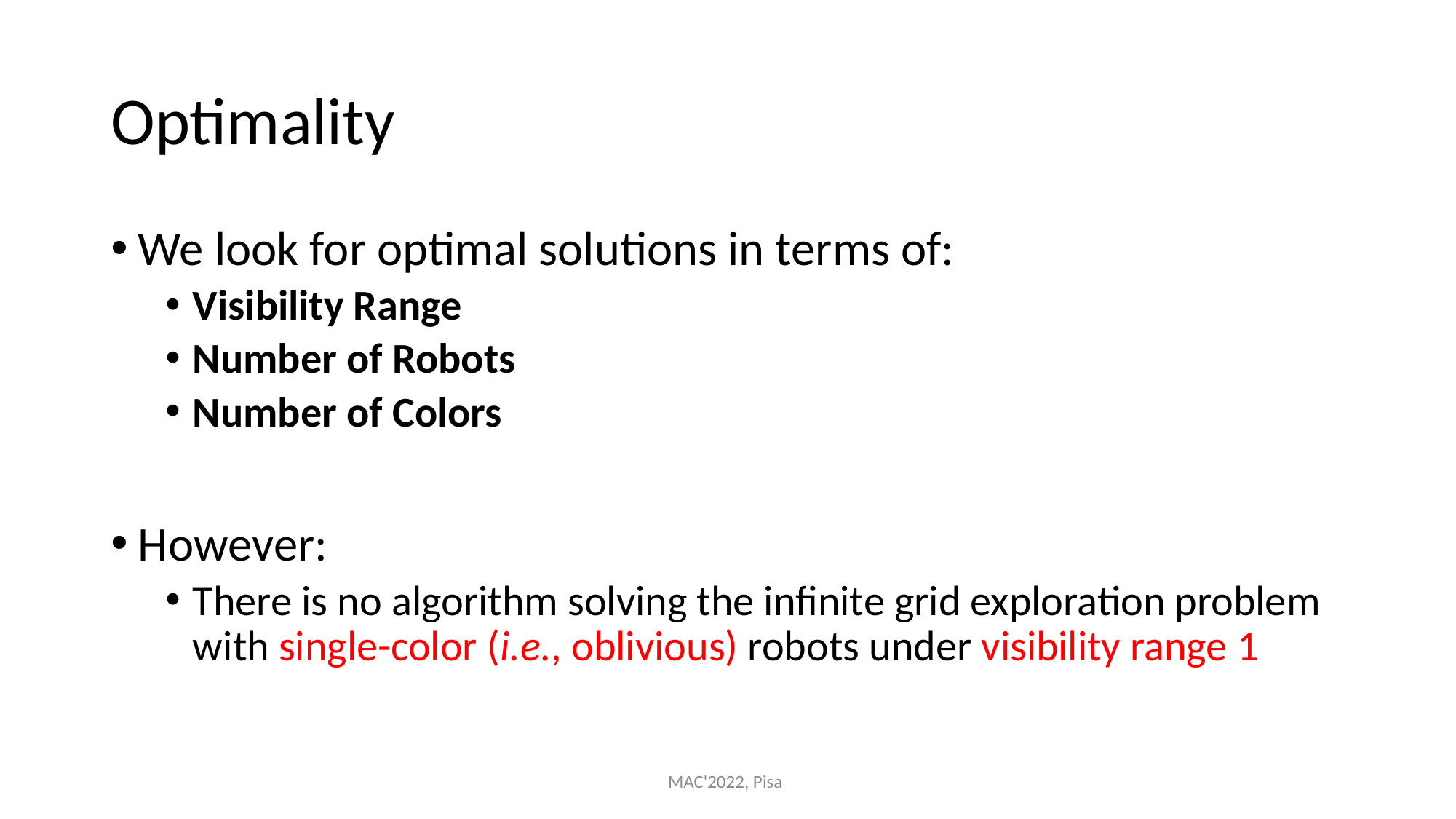

# Optimality
We look for optimal solutions in terms of:
Visibility Range
Number of Robots
Number of Colors

However:
There is no algorithm solving the infinite grid exploration problem with single-color (i.e., oblivious) robots under visibility range 1

MAC'2022, Pisa